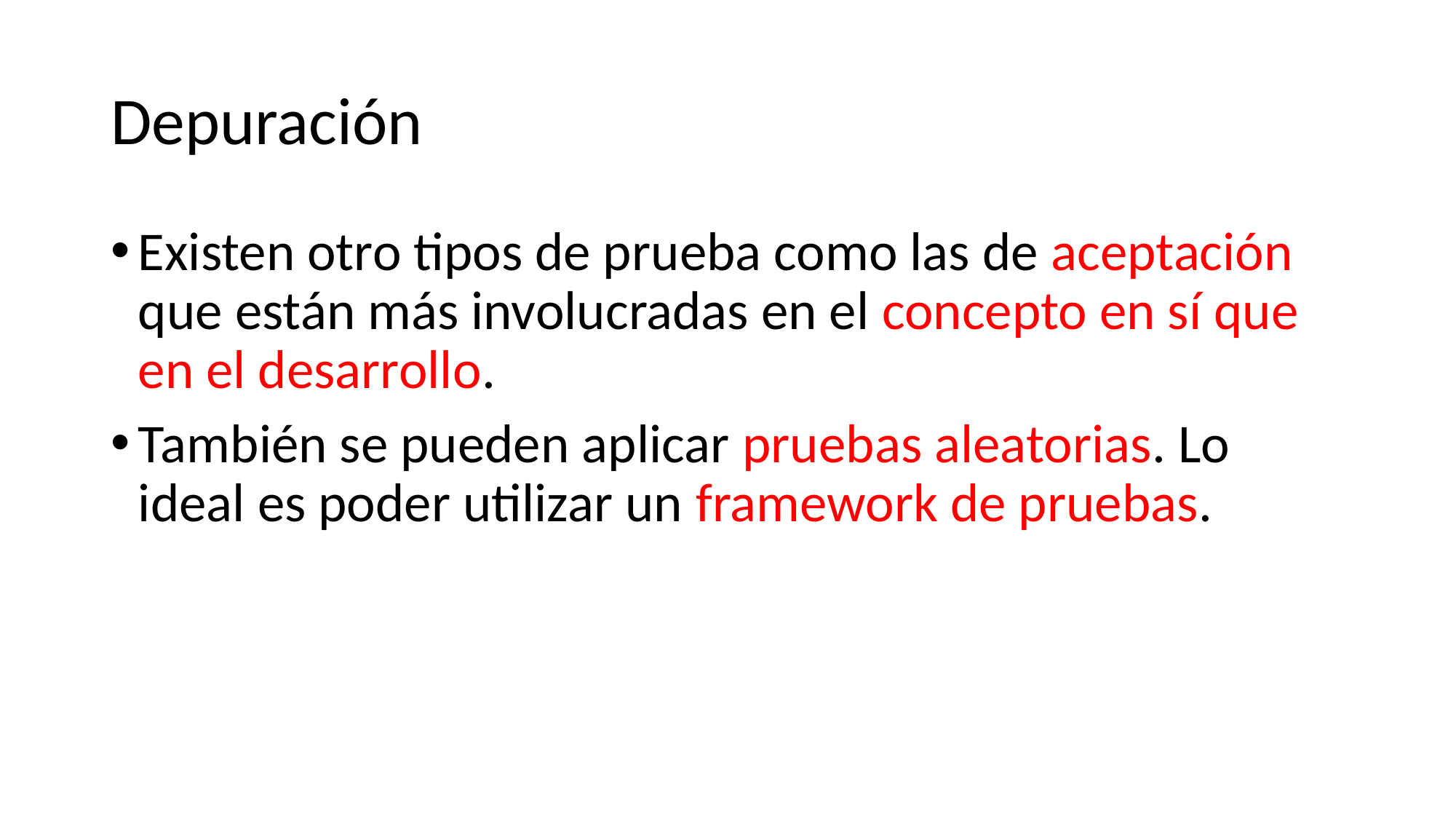

# Depuración
Existen otro tipos de prueba como las de aceptación que están más involucradas en el concepto en sí que en el desarrollo.
También se pueden aplicar pruebas aleatorias. Lo ideal es poder utilizar un framework de pruebas.